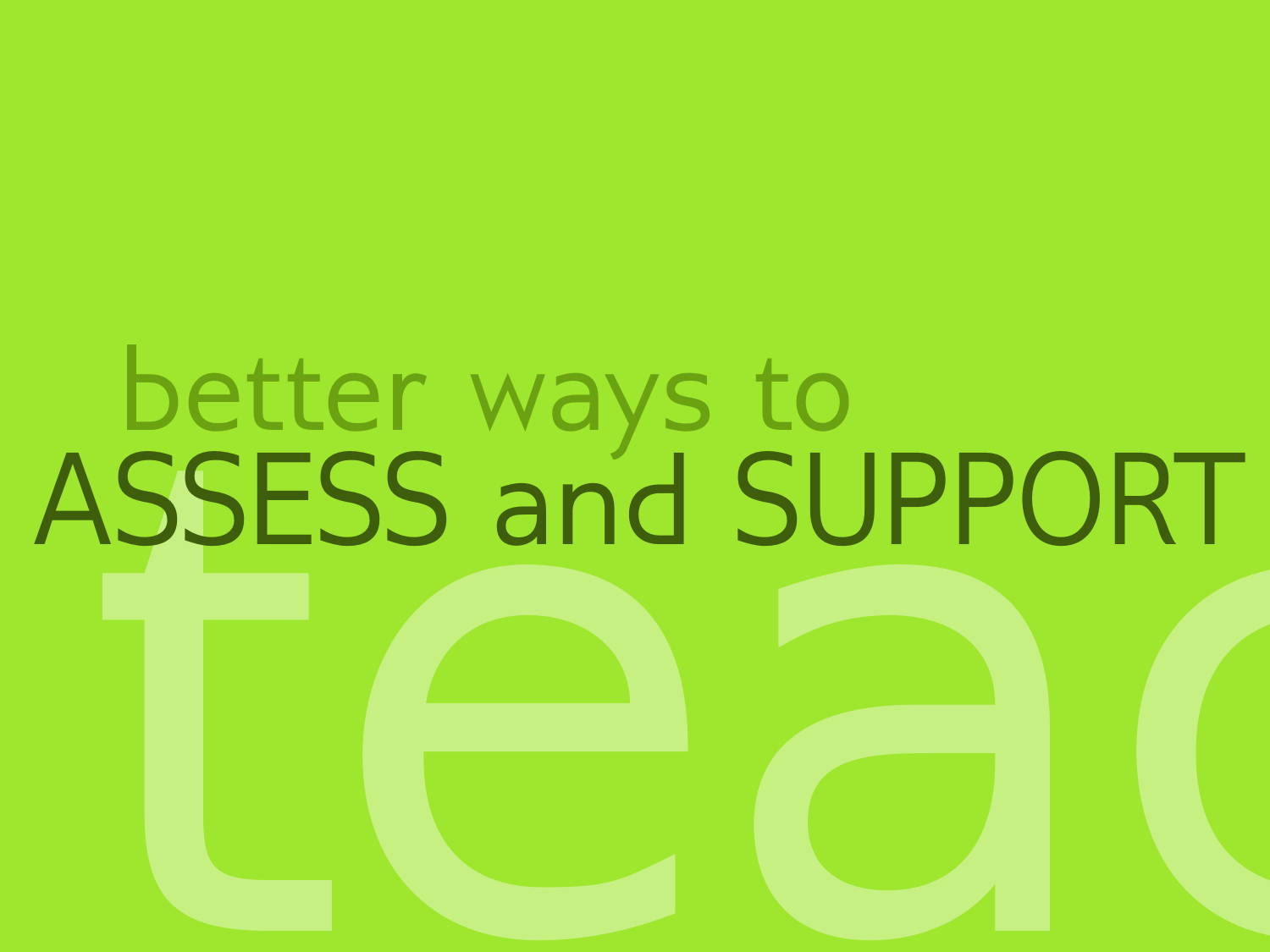

better ways to
teac
ASSESS and SUPPORT